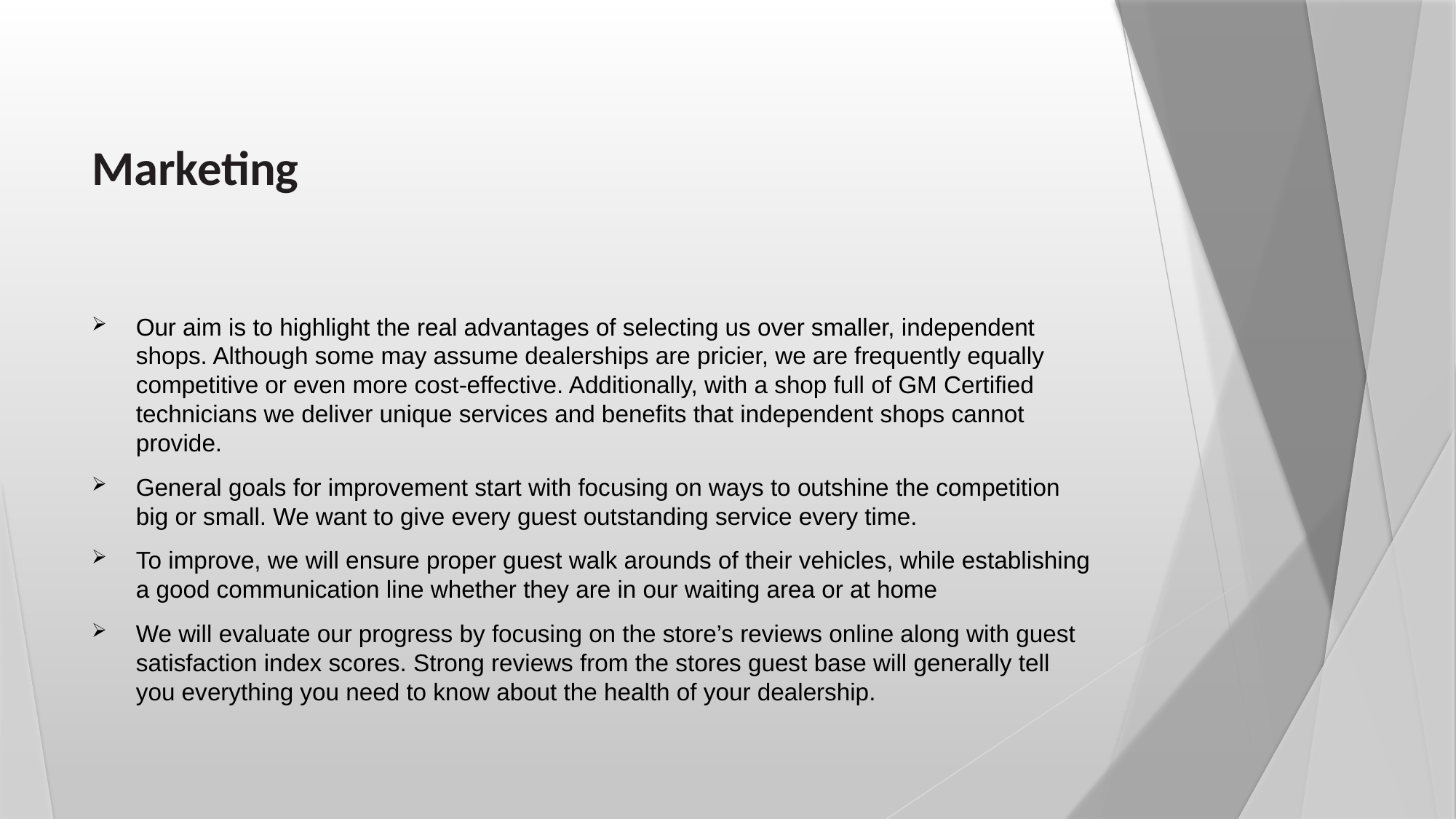

# Marketing

Our aim is to highlight the real advantages of selecting us over smaller, independent shops. Although some may assume dealerships are pricier, we are frequently equally competitive or even more cost-effective. Additionally, with a shop full of GM Certified technicians we deliver unique services and benefits that independent shops cannot provide.
General goals for improvement start with focusing on ways to outshine the competition big or small. We want to give every guest outstanding service every time.
To improve, we will ensure proper guest walk arounds of their vehicles, while establishing a good communication line whether they are in our waiting area or at home
We will evaluate our progress by focusing on the store’s reviews online along with guest satisfaction index scores. Strong reviews from the stores guest base will generally tell you everything you need to know about the health of your dealership.